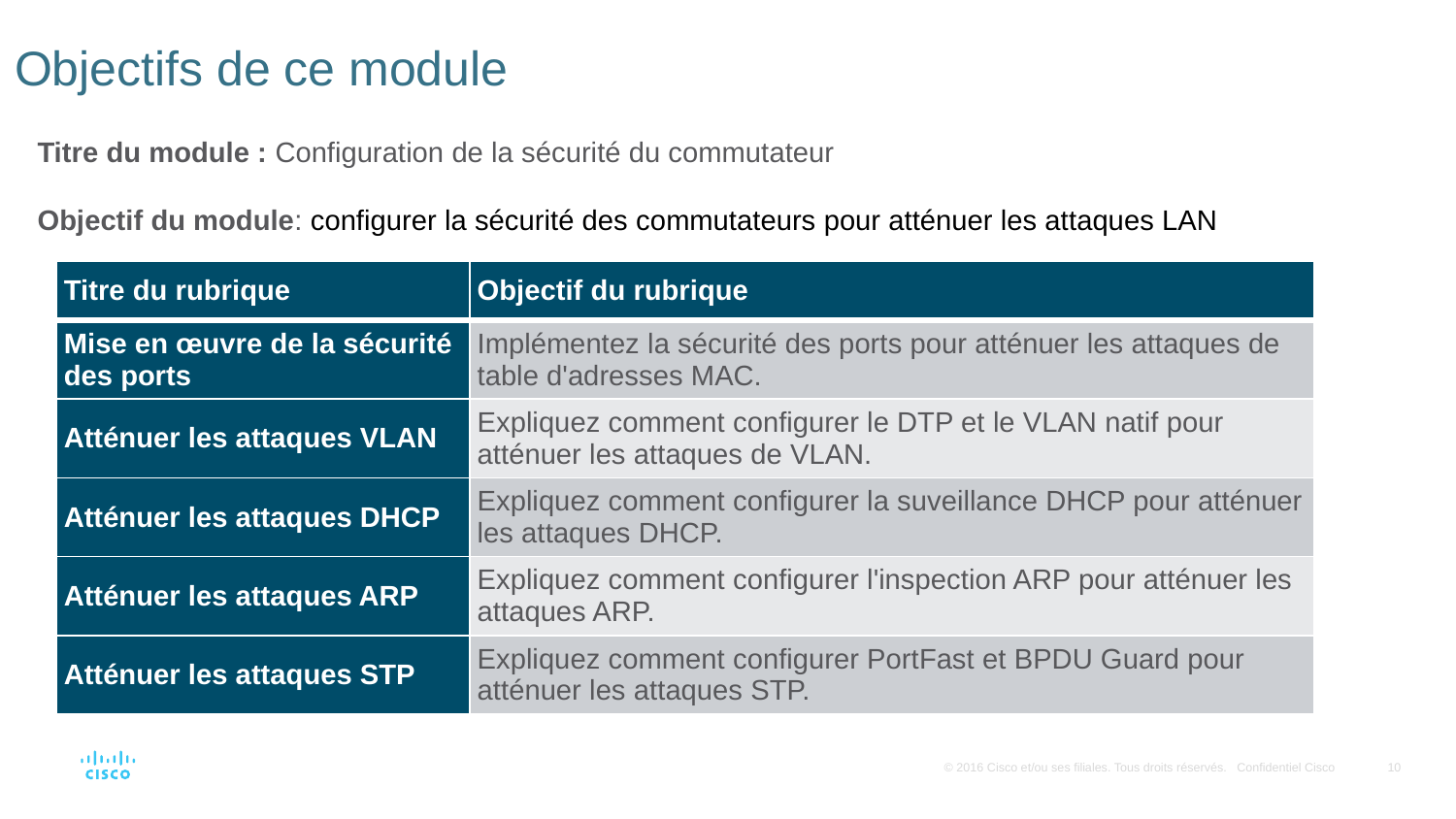

# Objectifs de ce module
Titre du module : Configuration de la sécurité du commutateur

Objectif du module: configurer la sécurité des commutateurs pour atténuer les attaques LAN

| Titre du rubrique | Objectif du rubrique |
| --- | --- |
| Mise en œuvre de la sécurité des ports | Implémentez la sécurité des ports pour atténuer les attaques de table d'adresses MAC. |
| Atténuer les attaques VLAN | Expliquez comment configurer le DTP et le VLAN natif pour atténuer les attaques de VLAN. |
| Atténuer les attaques DHCP | Expliquez comment configurer la suveillance DHCP pour atténuer les attaques DHCP. |
| Atténuer les attaques ARP | Expliquez comment configurer l'inspection ARP pour atténuer les attaques ARP. |
| Atténuer les attaques STP | Expliquez comment configurer PortFast et BPDU Guard pour atténuer les attaques STP. |